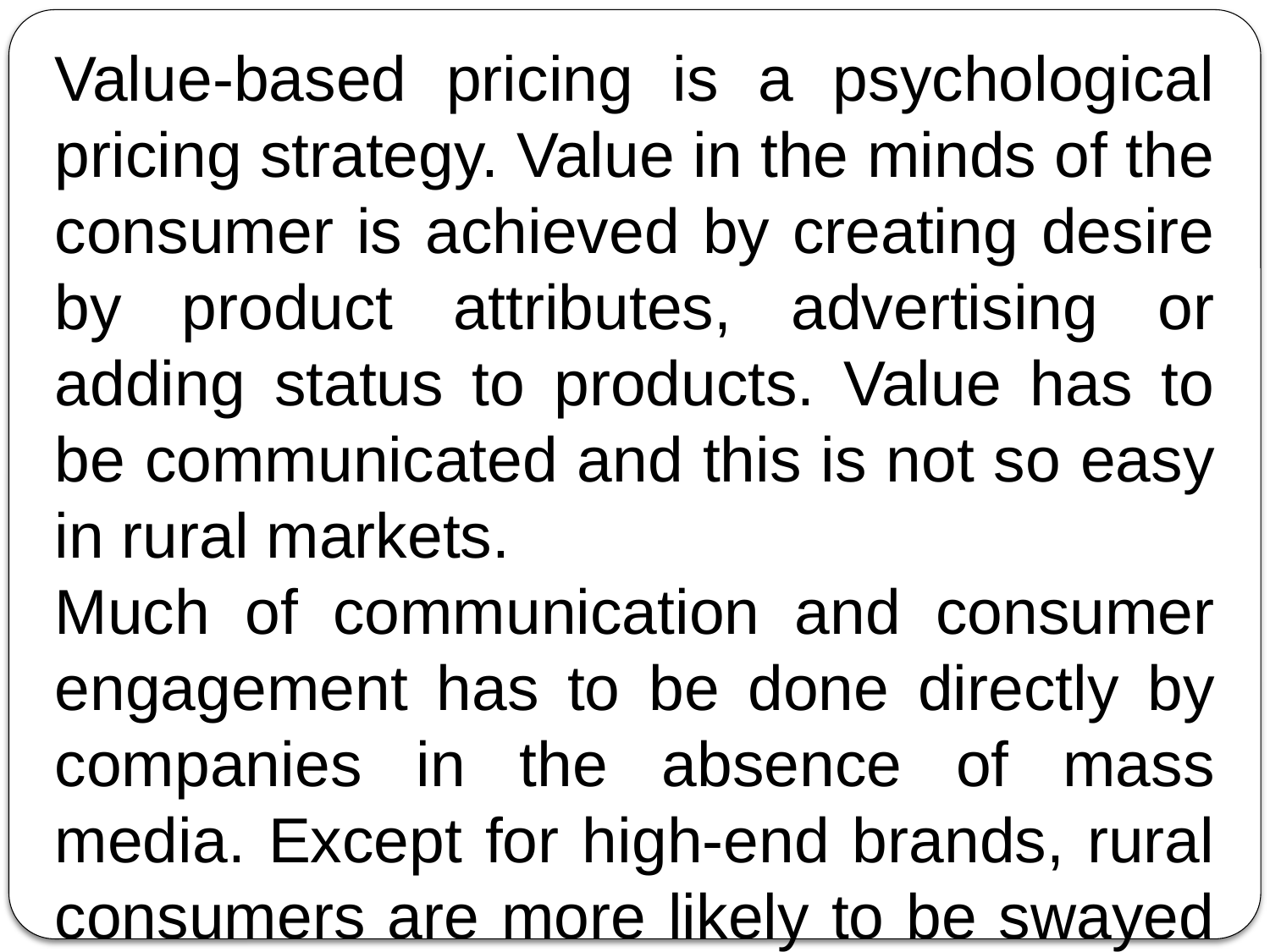

Value-based pricing is a psychological pricing strategy. Value in the minds of the consumer is achieved by creating desire by product attributes, advertising or adding status to products. Value has to be communicated and this is not so easy in rural markets.
Much of communication and consumer engagement has to be done directly by companies in the absence of mass media. Except for high-end brands, rural consumers are more likely to be swayed by functional benefits than by features that merely enhance aesthetics.